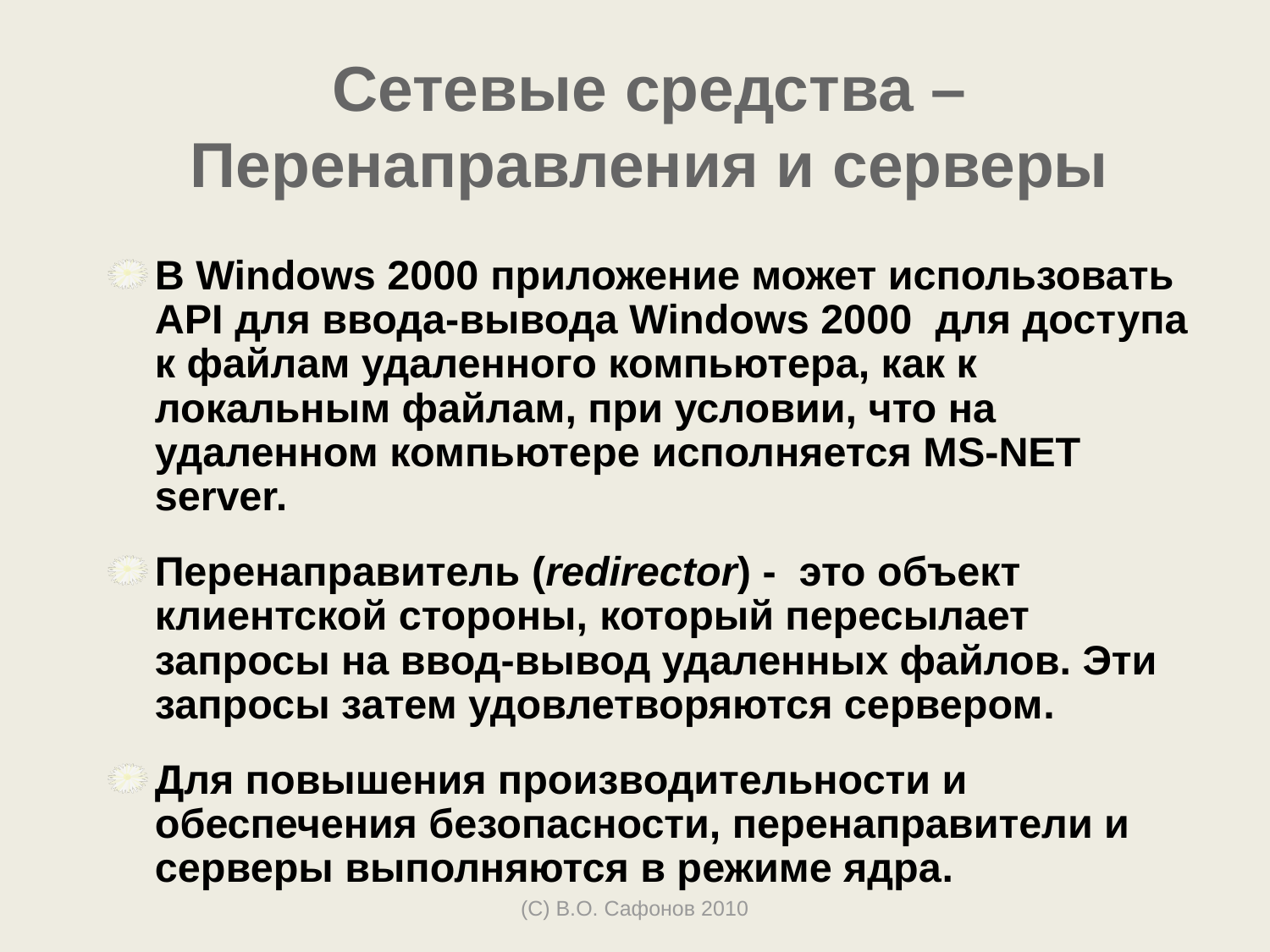

# Сетевые средства – Перенаправления и серверы
В Windows 2000 приложение может использовать API для ввода-вывода Windows 2000  для доступа к файлам удаленного компьютера, как к локальным файлам, при условии, что на удаленном компьютере исполняется MS-NET server.
Перенаправитель (redirector) -  это объект клиентской стороны, который пересылает запросы на ввод-вывод удаленных файлов. Эти запросы затем удовлетворяются сервером.
Для повышения производительности и обеспечения безопасности, перенаправители и серверы выполняются в режиме ядра.
(С) В.О. Сафонов 2010